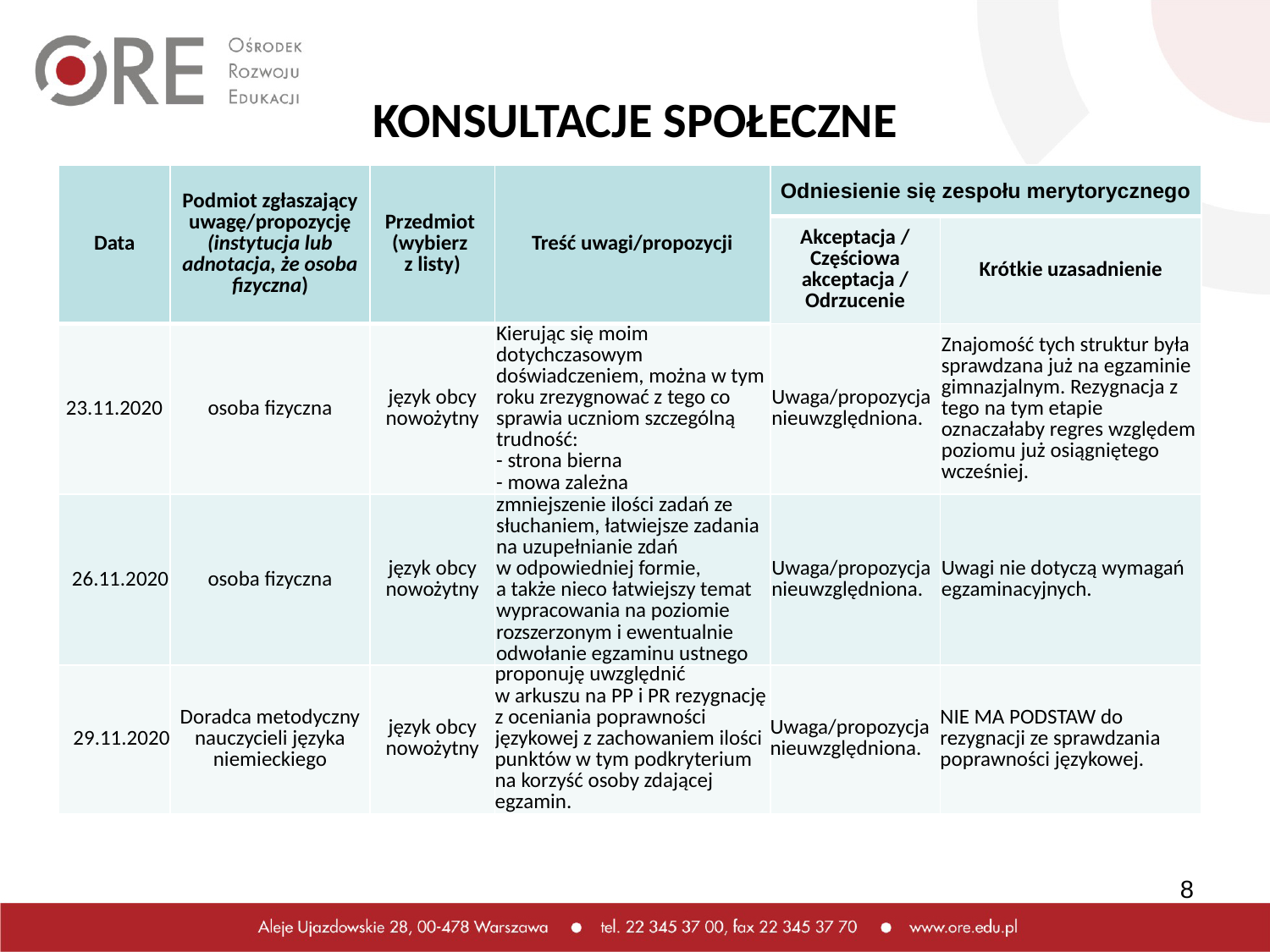

# KONSULTACJE SPOŁECZNE
| Data | Podmiot zgłaszający uwagę/propozycję (instytucja lub adnotacja, że osoba fizyczna) | Przedmiot (wybierz z listy) | Treść uwagi/propozycji | Odniesienie się zespołu merytorycznego |  |
| --- | --- | --- | --- | --- | --- |
|  |  |  |  | Akceptacja / Częściowa akceptacja / Odrzucenie | Krótkie uzasadnienie |
| 23.11.2020 | osoba fizyczna | język obcy nowożytny | Kierując się moim dotychczasowym doświadczeniem, można w tym roku zrezygnować z tego co sprawia uczniom szczególną trudność: - strona bierna - mowa zależna | Uwaga/propozycja nieuwzględniona. | Znajomość tych struktur była sprawdzana już na egzaminie gimnazjalnym. Rezygnacja z tego na tym etapie oznaczałaby regres względem poziomu już osiągniętego wcześniej. |
| 26.11.2020 | osoba fizyczna | język obcy nowożytny | zmniejszenie ilości zadań ze słuchaniem, łatwiejsze zadania na uzupełnianie zdań w odpowiedniej formie, a także nieco łatwiejszy temat wypracowania na poziomie rozszerzonym i ewentualnie odwołanie egzaminu ustnego | Uwaga/propozycja nieuwzględniona. | Uwagi nie dotyczą wymagań egzaminacyjnych. |
| 29.11.2020 | Doradca metodyczny nauczycieli języka niemieckiego | język obcy nowożytny | proponuję uwzględnić w arkuszu na PP i PR rezygnację z oceniania poprawności językowej z zachowaniem ilości punktów w tym podkryterium na korzyść osoby zdającej egzamin. | Uwaga/propozycja nieuwzględniona. | NIE MA PODSTAW do rezygnacji ze sprawdzania poprawności językowej. |
8